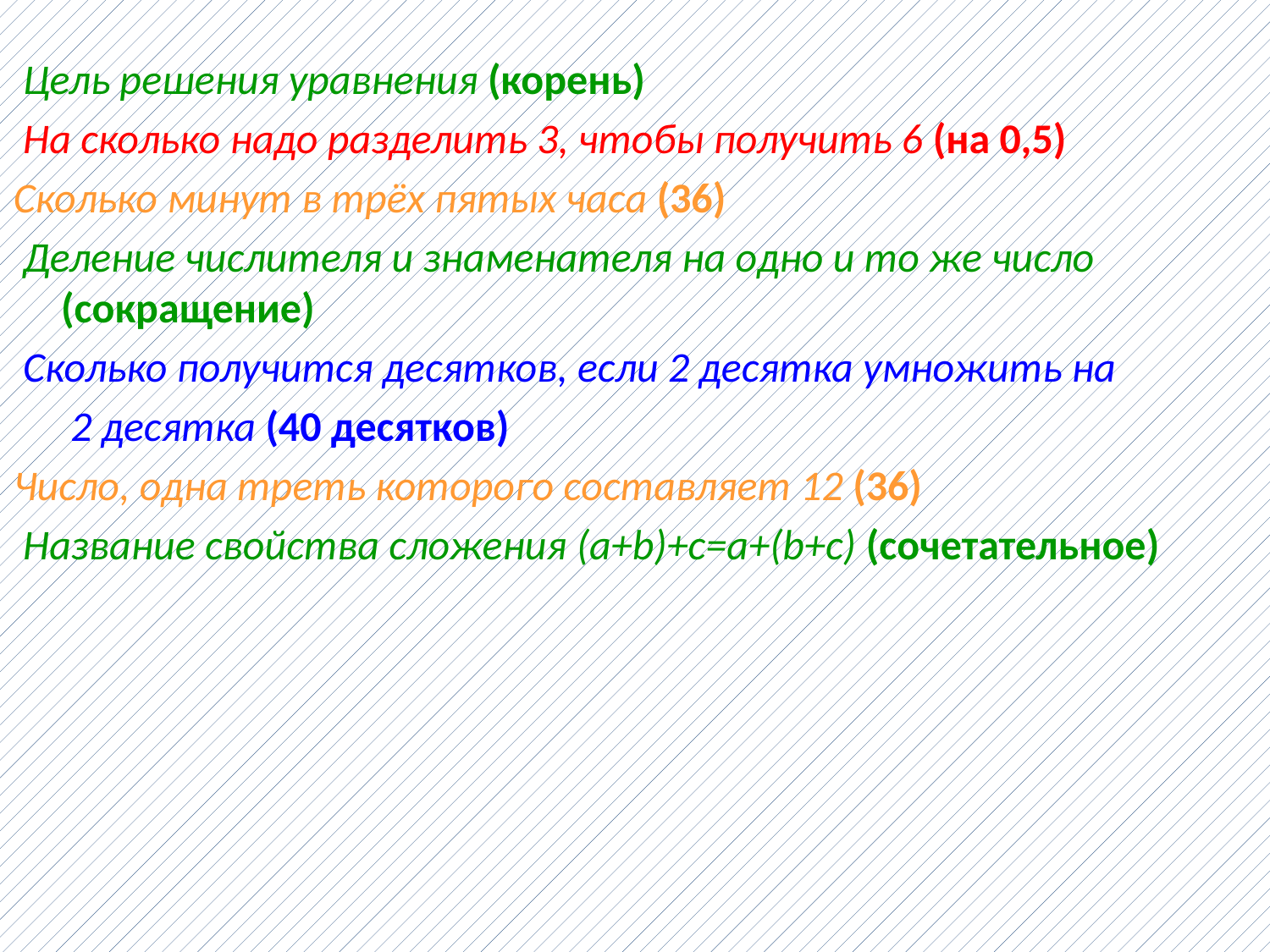

Цель решения уравнения (корень)
 На сколько надо разделить 3, чтобы получить 6 (на 0,5)
Сколько минут в трёх пятых часа (36)
 Деление числителя и знаменателя на одно и то же число (сокращение)
 Сколько получится десятков, если 2 десятка умножить на
      2 десятка (40 десятков)
Число, одна треть которого составляет 12 (36)
 Название свойства сложения (a+b)+c=a+(b+c) (сочетательное)